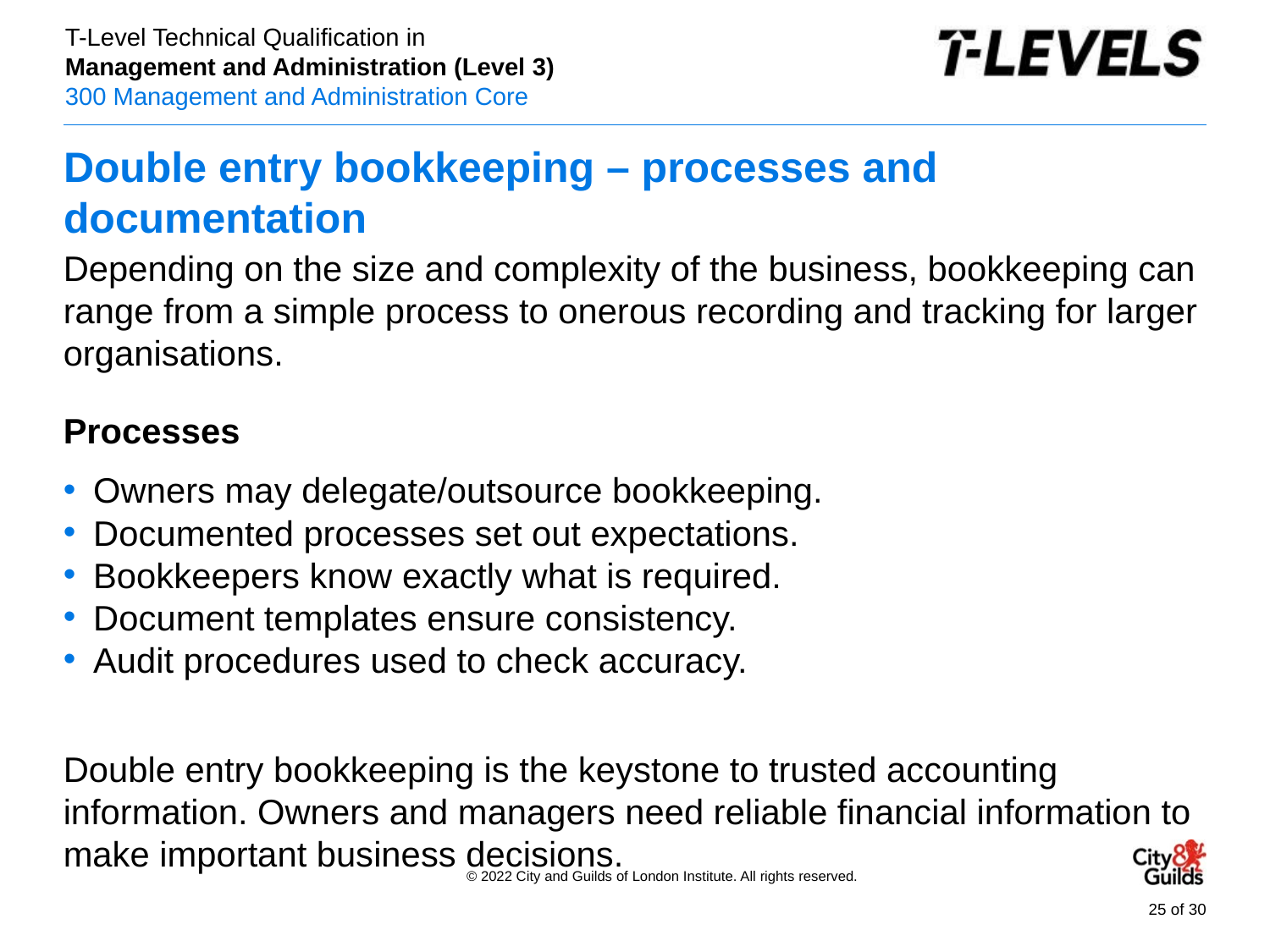

# Double entry bookkeeping – processes and documentation
Depending on the size and complexity of the business, bookkeeping can range from a simple process to onerous recording and tracking for larger organisations.
Processes
Owners may delegate/outsource bookkeeping.
Documented processes set out expectations.
Bookkeepers know exactly what is required.
Document templates ensure consistency.
Audit procedures used to check accuracy.

Double entry bookkeeping is the keystone to trusted accounting information. Owners and managers need reliable financial information to make important business decisions.